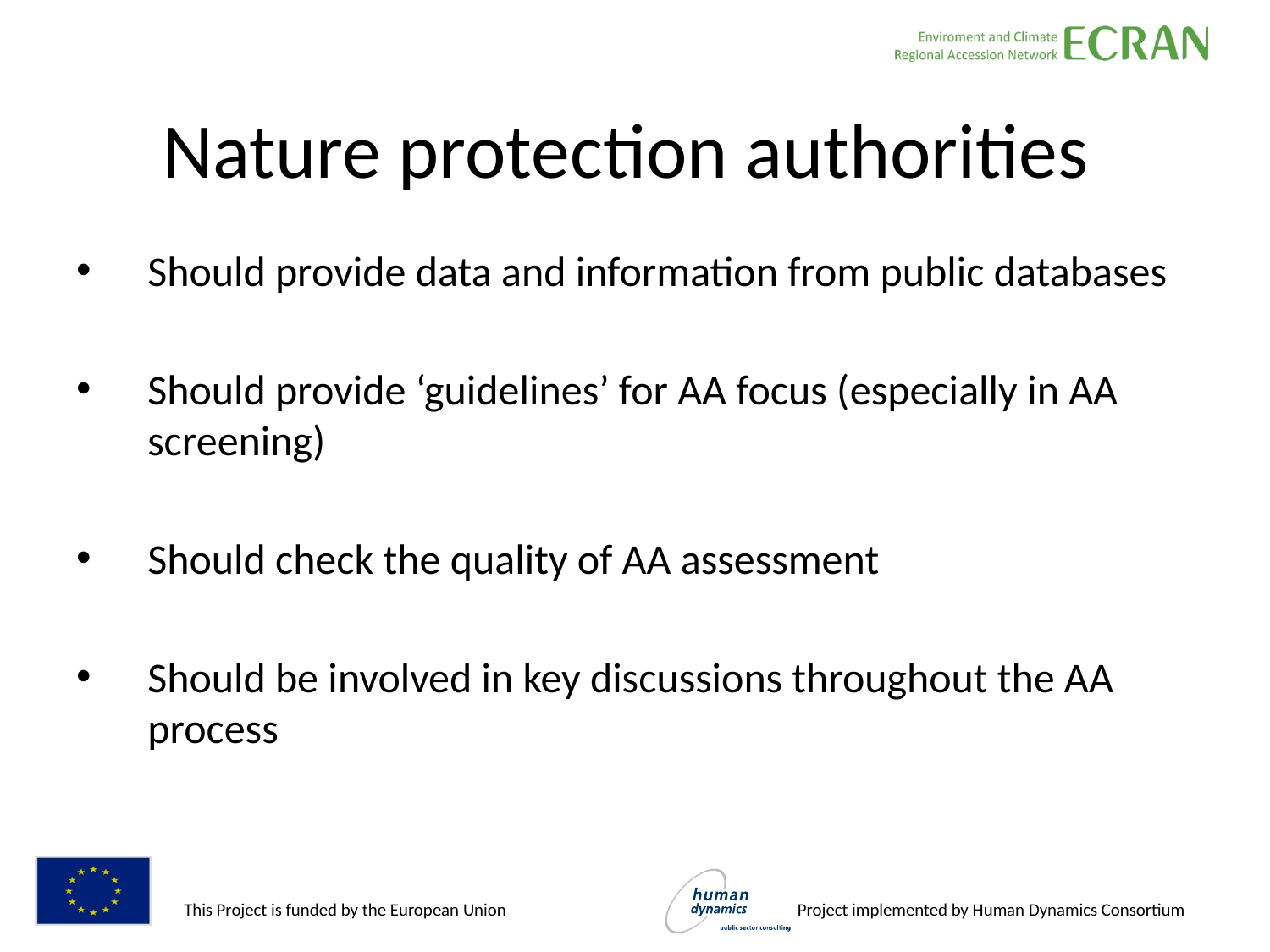

# Nature protection authorities
Should provide data and information from public databases

Should provide ‘guidelines’ for AA focus (especially in AA screening)

Should check the quality of AA assessment

Should be involved in key discussions throughout the AA process